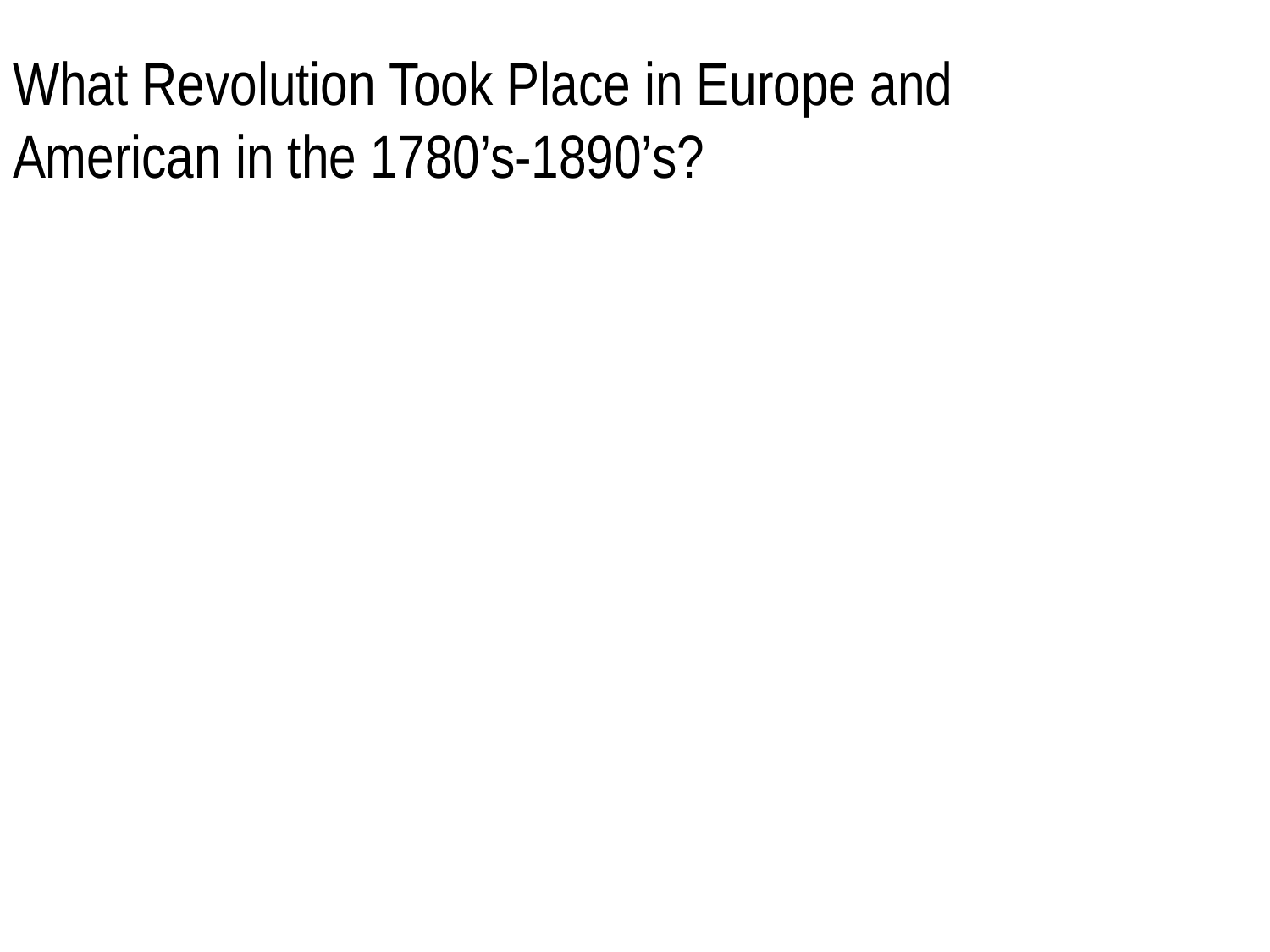

# What Revolution Took Place in Europe and American in the 1780’s-1890’s?